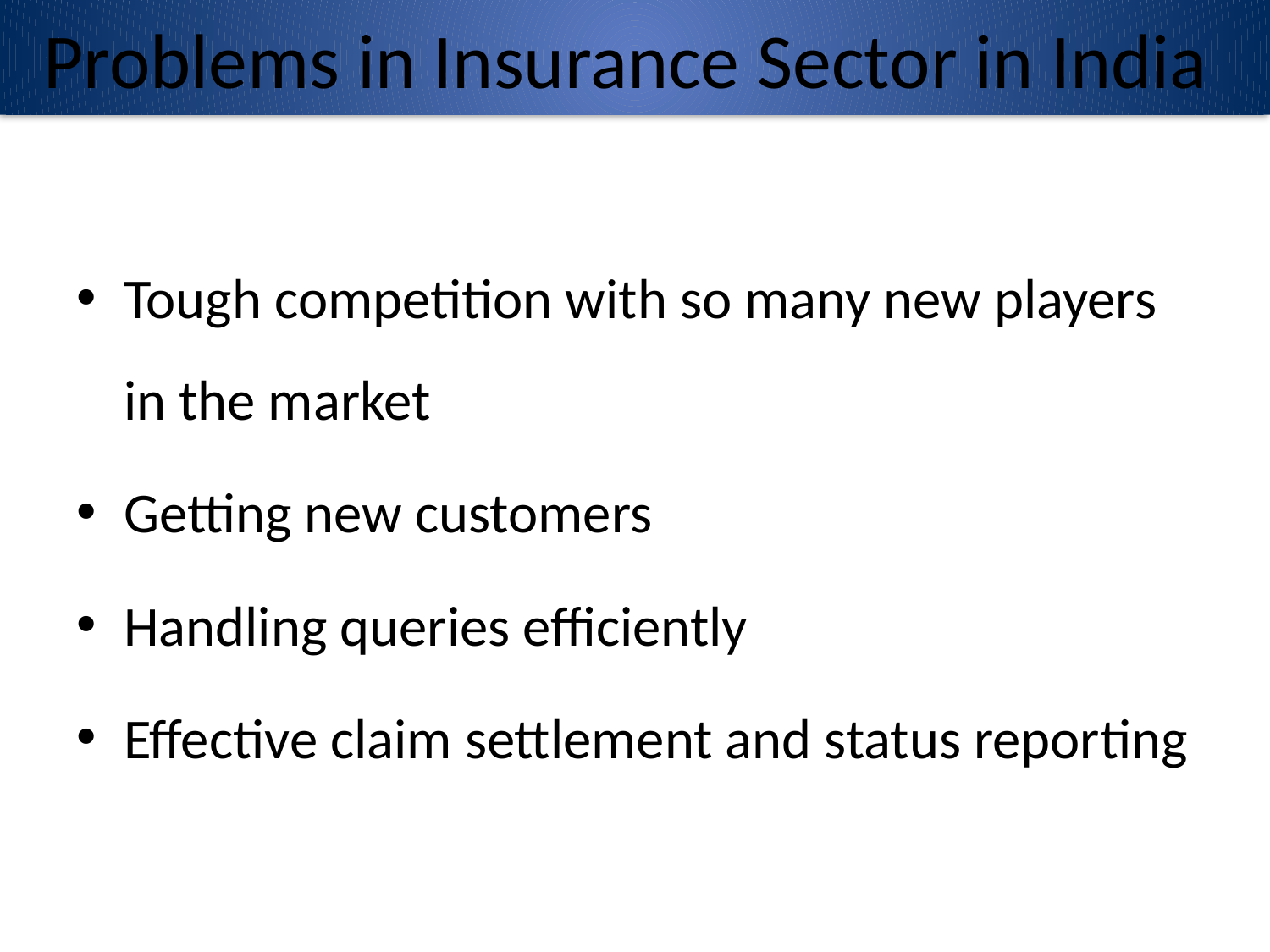

# Problems in Insurance Sector in India
Tough competition with so many new players in the market
Getting new customers
Handling queries efficiently
Effective claim settlement and status reporting